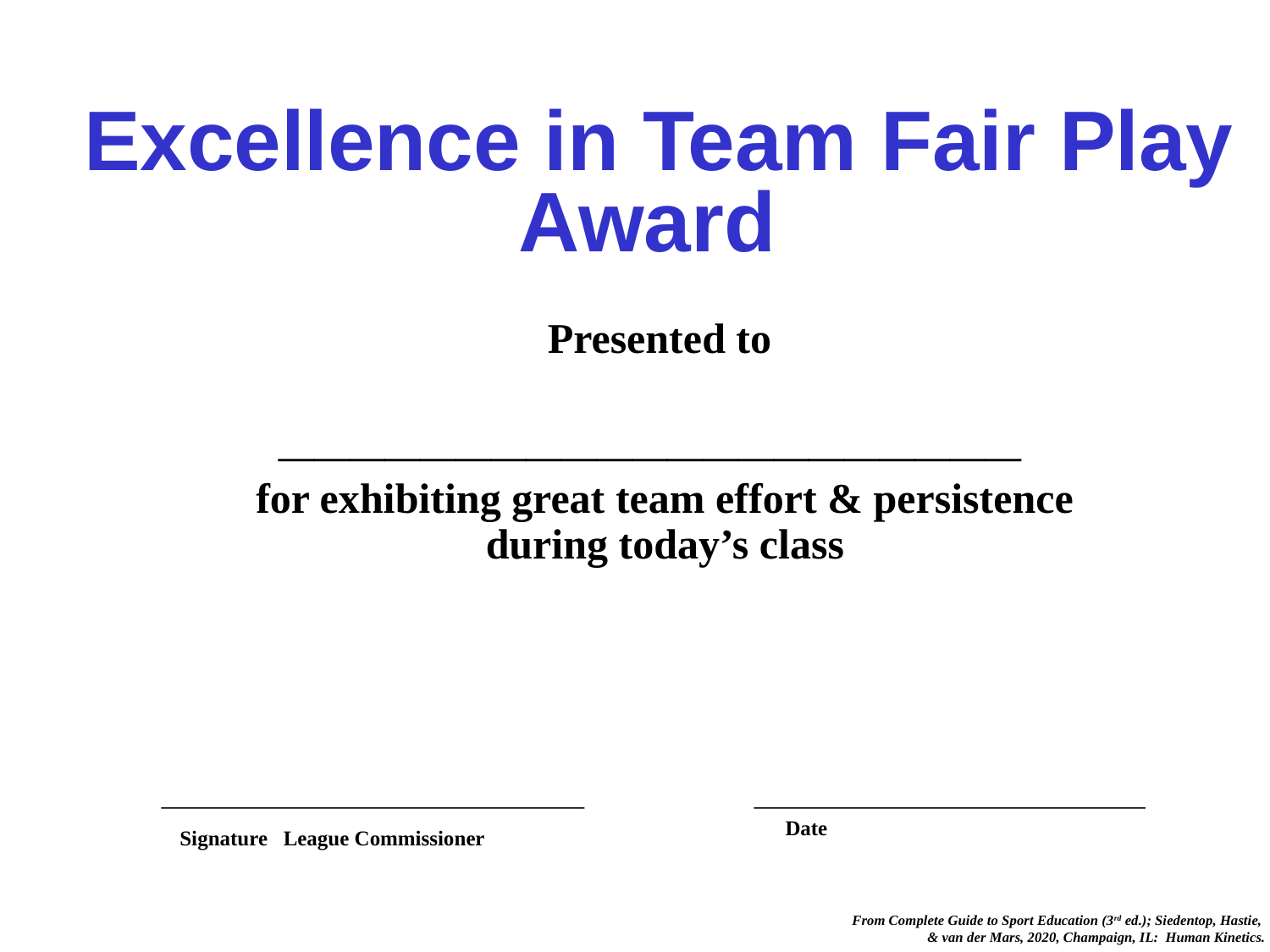

Excellence in Team Fair Play
Award
Presented to
_____________________
for exhibiting great team effort & persistence
during today’s class

Date
Signature   League Commissioner
From Complete Guide to Sport Education (3rd ed.); Siedentop, Hastie,
& van der Mars, 2020, Champaign, IL:  Human Kinetics.